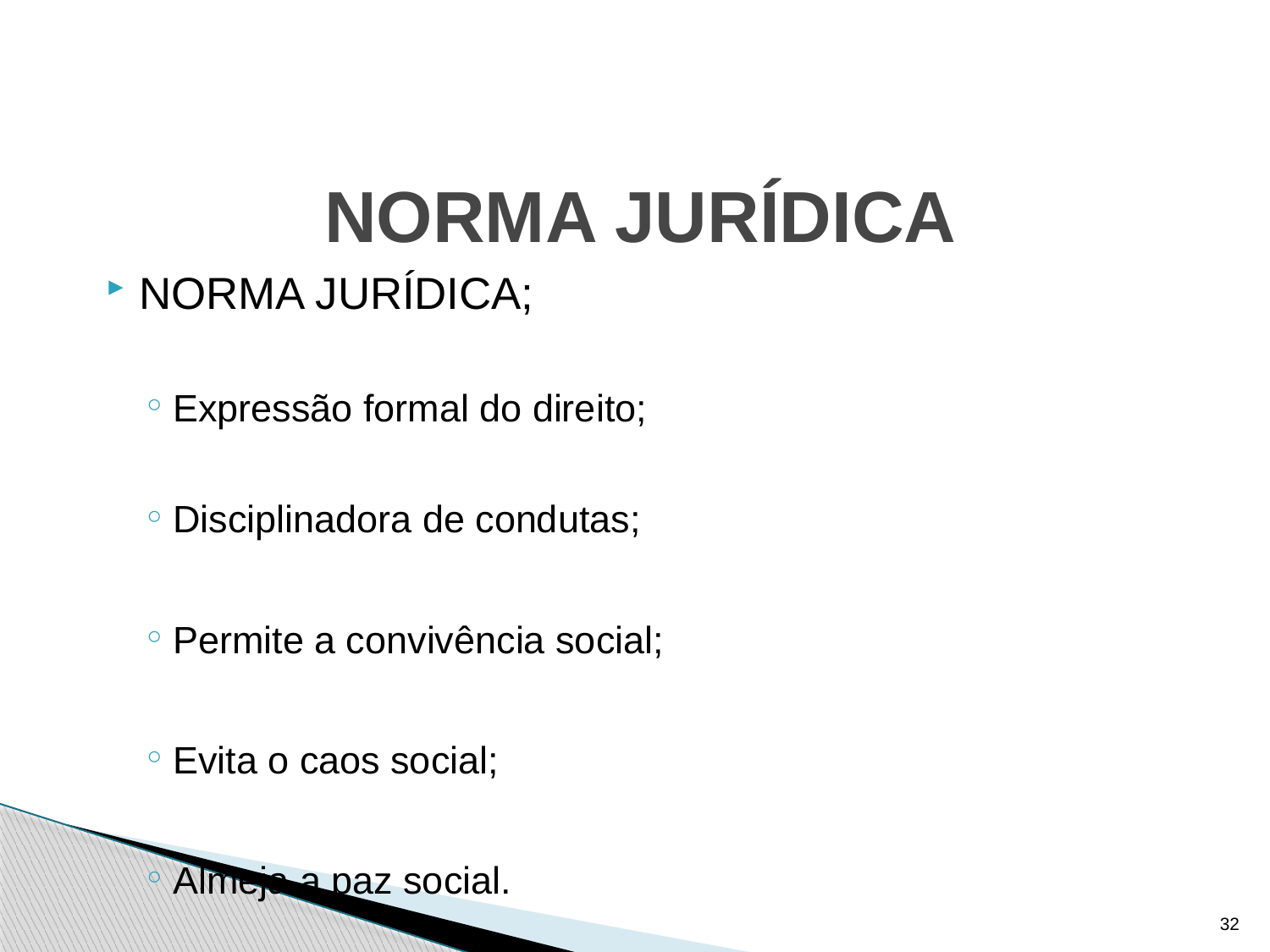

# NORMA JURÍDICA
NORMA JURÍDICA;

Expressão formal do direito;

Disciplinadora de condutas;

Permite a convivência social;

Evita o caos social;

Almeja a paz social.

32